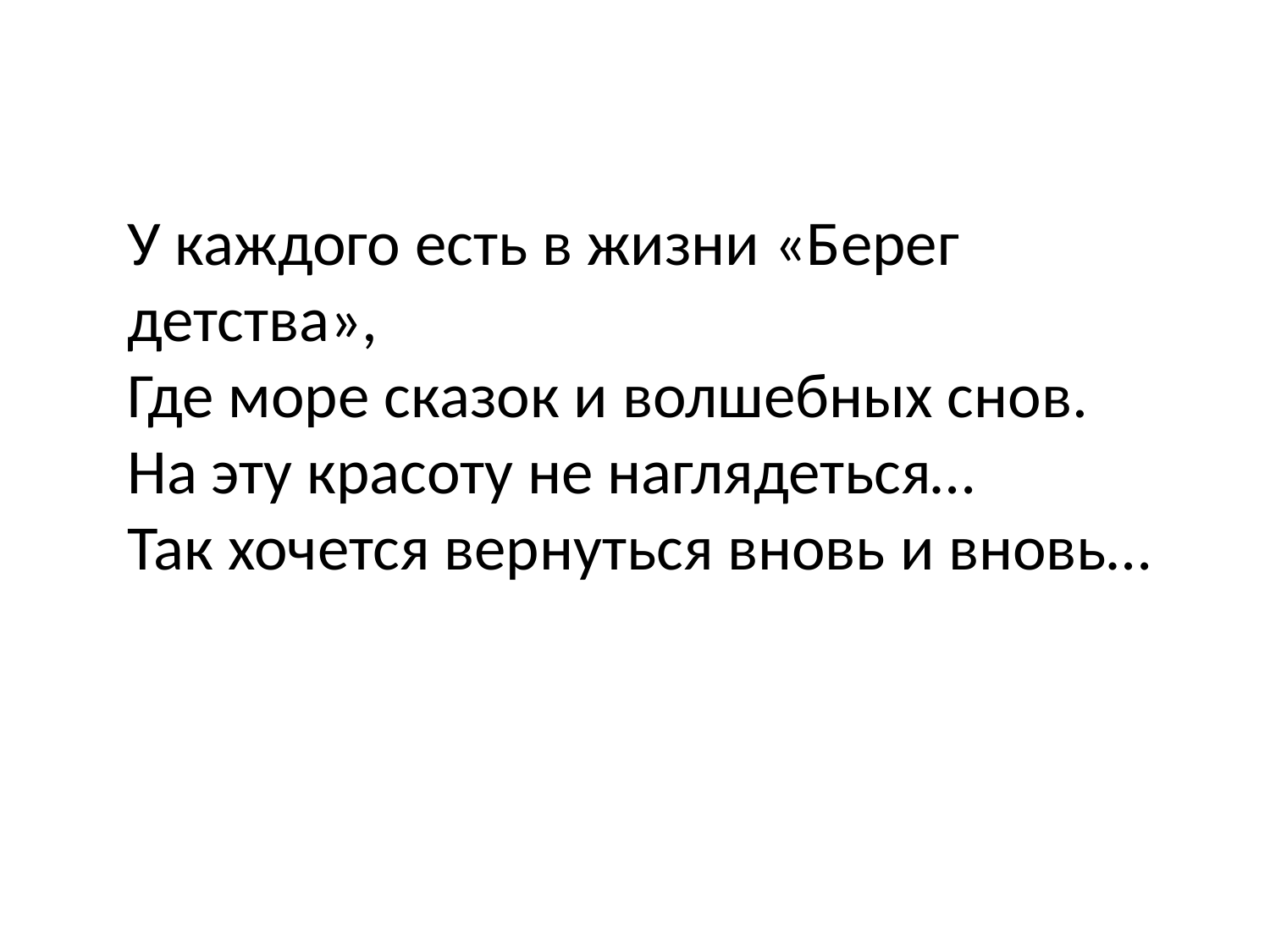

#
У каждого есть в жизни «Берег детства»,
Где море сказок и волшебных снов.
На эту красоту не наглядеться…
Так хочется вернуться вновь и вновь…